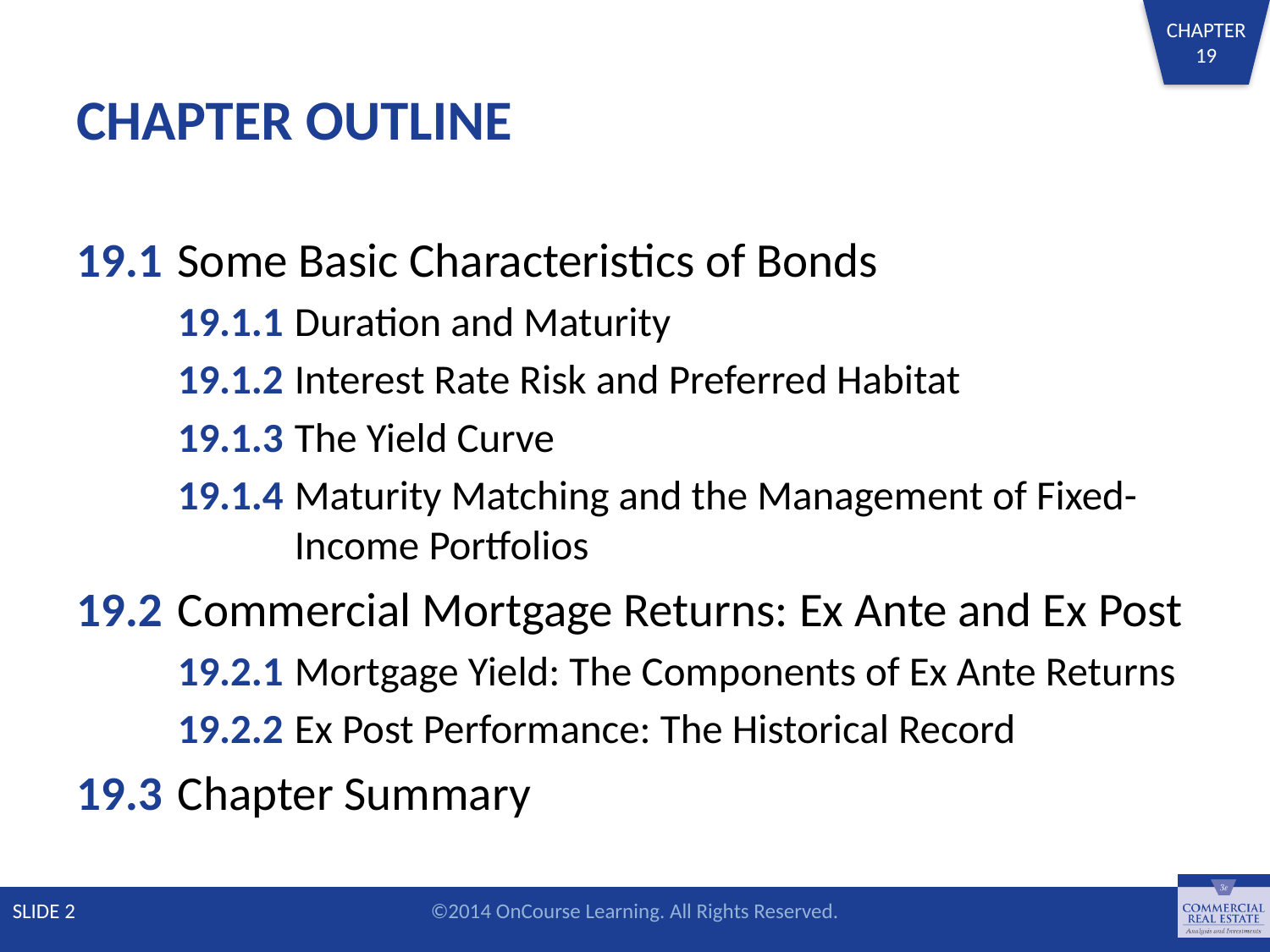

# CHAPTER OUTLINE
19.1 	Some Basic Characteristics of Bonds
19.1.1 	Duration and Maturity
19.1.2 	Interest Rate Risk and Preferred Habitat
19.1.3 	The Yield Curve
19.1.4 	Maturity Matching and the Management of Fixed-Income Portfolios
19.2 	Commercial Mortgage Returns: Ex Ante and Ex Post
19.2.1 	Mortgage Yield: The Components of Ex Ante Returns
19.2.2 	Ex Post Performance: The Historical Record
19.3 	Chapter Summary

SLIDE 2